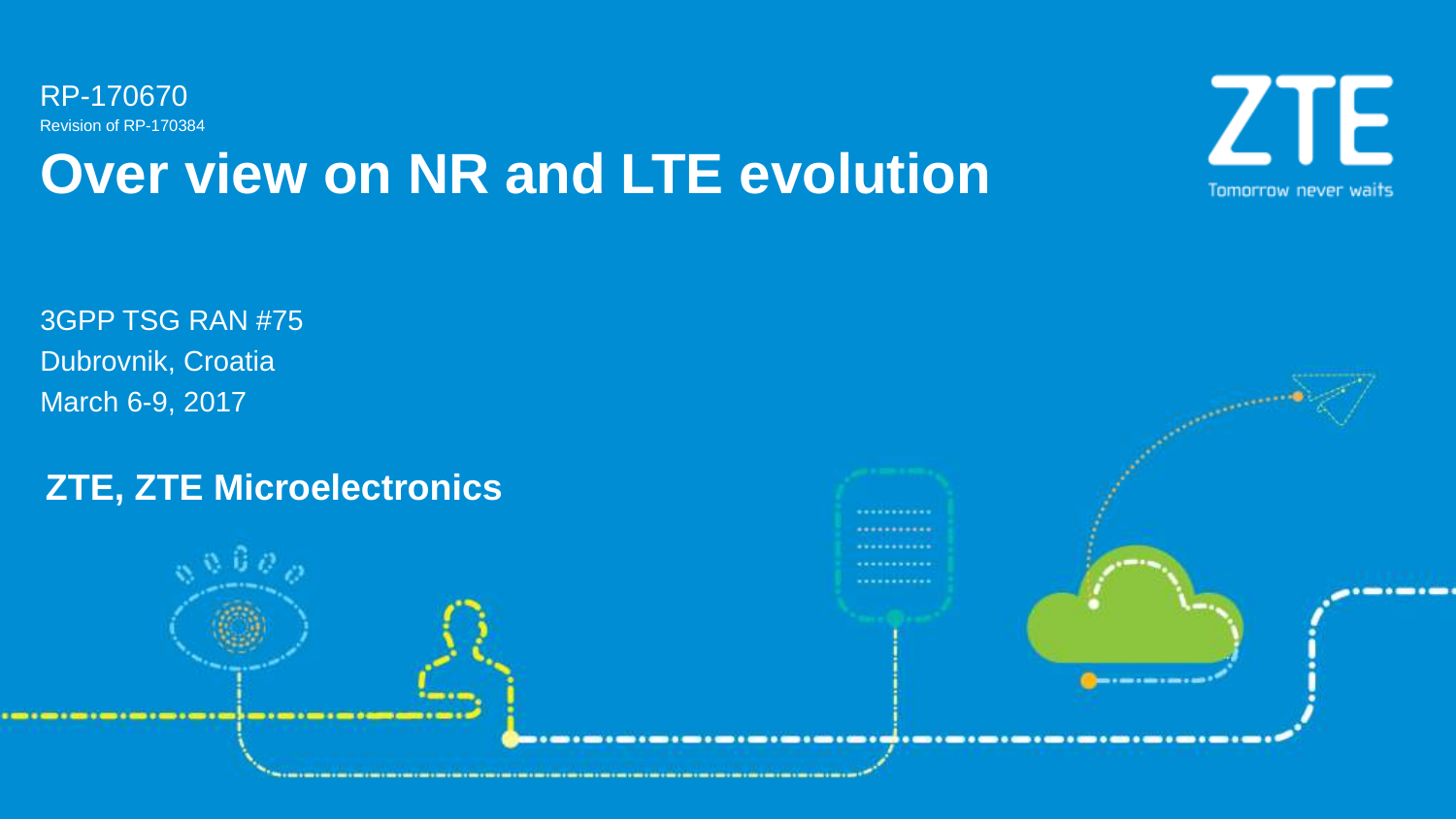

RP-170670
Revision of RP-170384
# Over view on NR and LTE evolution
3GPP TSG RAN #75
Dubrovnik, Croatia
March 6-9, 2017
ZTE, ZTE Microelectronics